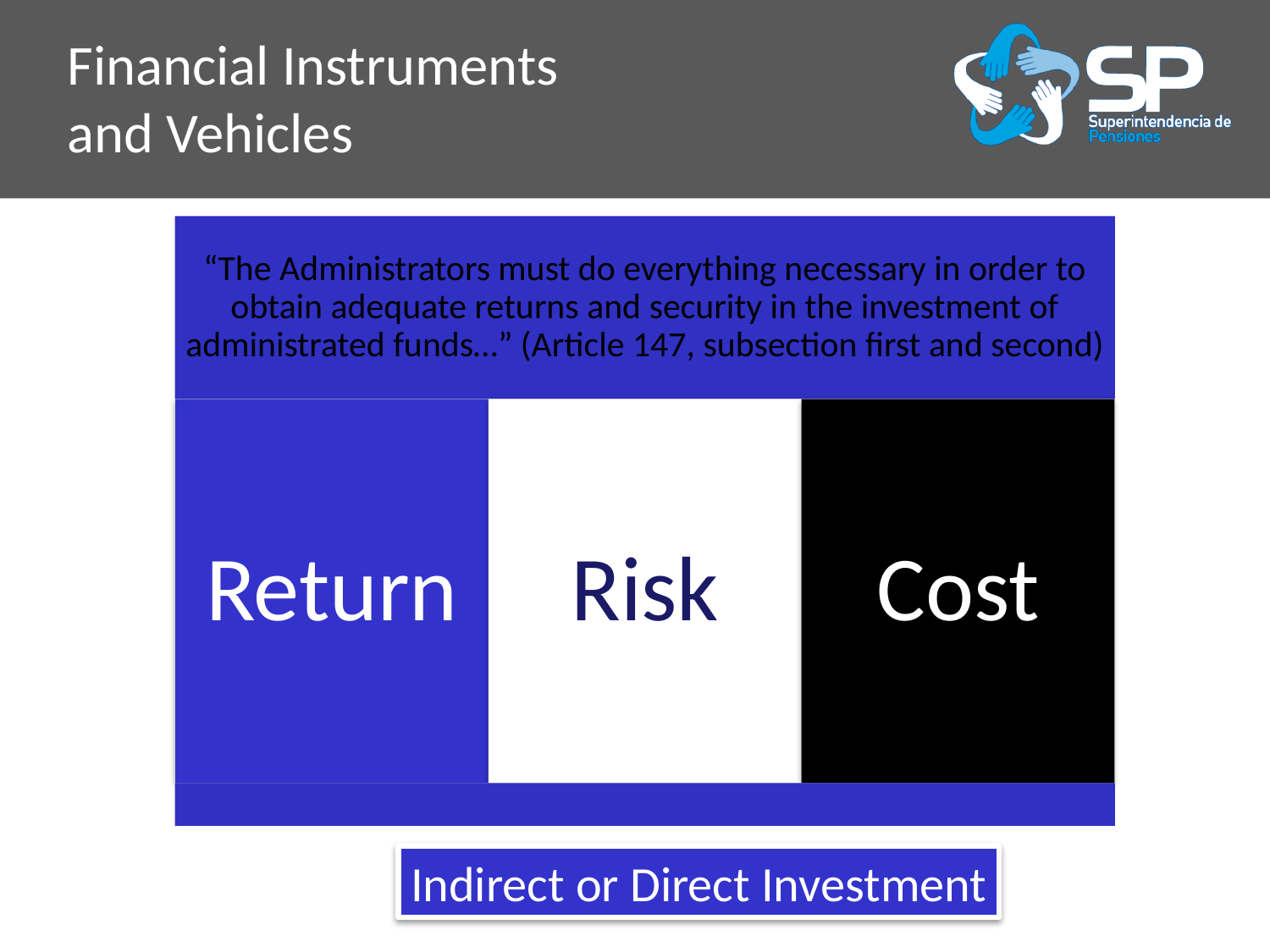

# Financial Instruments and Vehicles
“The Administrators must do everything necessary in order to obtain adequate returns and security in the investment of administrated funds…” (Article 147, subsection first and second)
Return
Risk
Cost
Indirect or Direct Investment